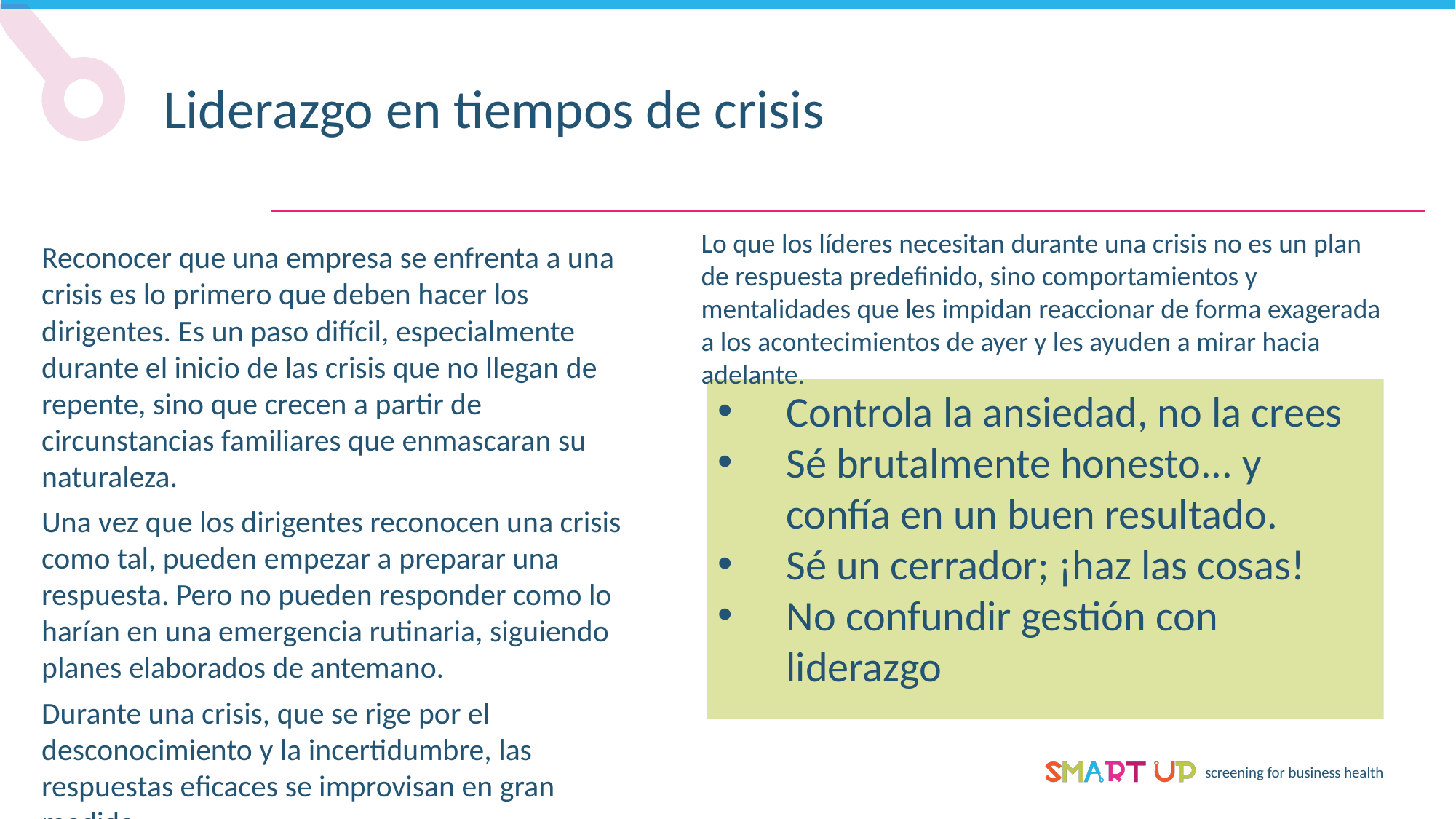

Liderazgo en tiempos de crisis
Sé un cerrador; ¡haz las cosas!
Lo que los líderes necesitan durante una crisis no es un plan de respuesta predefinido, sino comportamientos y mentalidades que les impidan reaccionar de forma exagerada a los acontecimientos de ayer y les ayuden a mirar hacia adelante.
Reconocer que una empresa se enfrenta a una crisis es lo primero que deben hacer los dirigentes. Es un paso difícil, especialmente durante el inicio de las crisis que no llegan de repente, sino que crecen a partir de circunstancias familiares que enmascaran su naturaleza.
Una vez que los dirigentes reconocen una crisis como tal, pueden empezar a preparar una respuesta. Pero no pueden responder como lo harían en una emergencia rutinaria, siguiendo planes elaborados de antemano.
Durante una crisis, que se rige por el desconocimiento y la incertidumbre, las respuestas eficaces se improvisan en gran medida.
Controla la ansiedad, no la crees
Sé brutalmente honesto... y confía en un buen resultado.
Sé un cerrador; ¡haz las cosas!
No confundir gestión con liderazgo